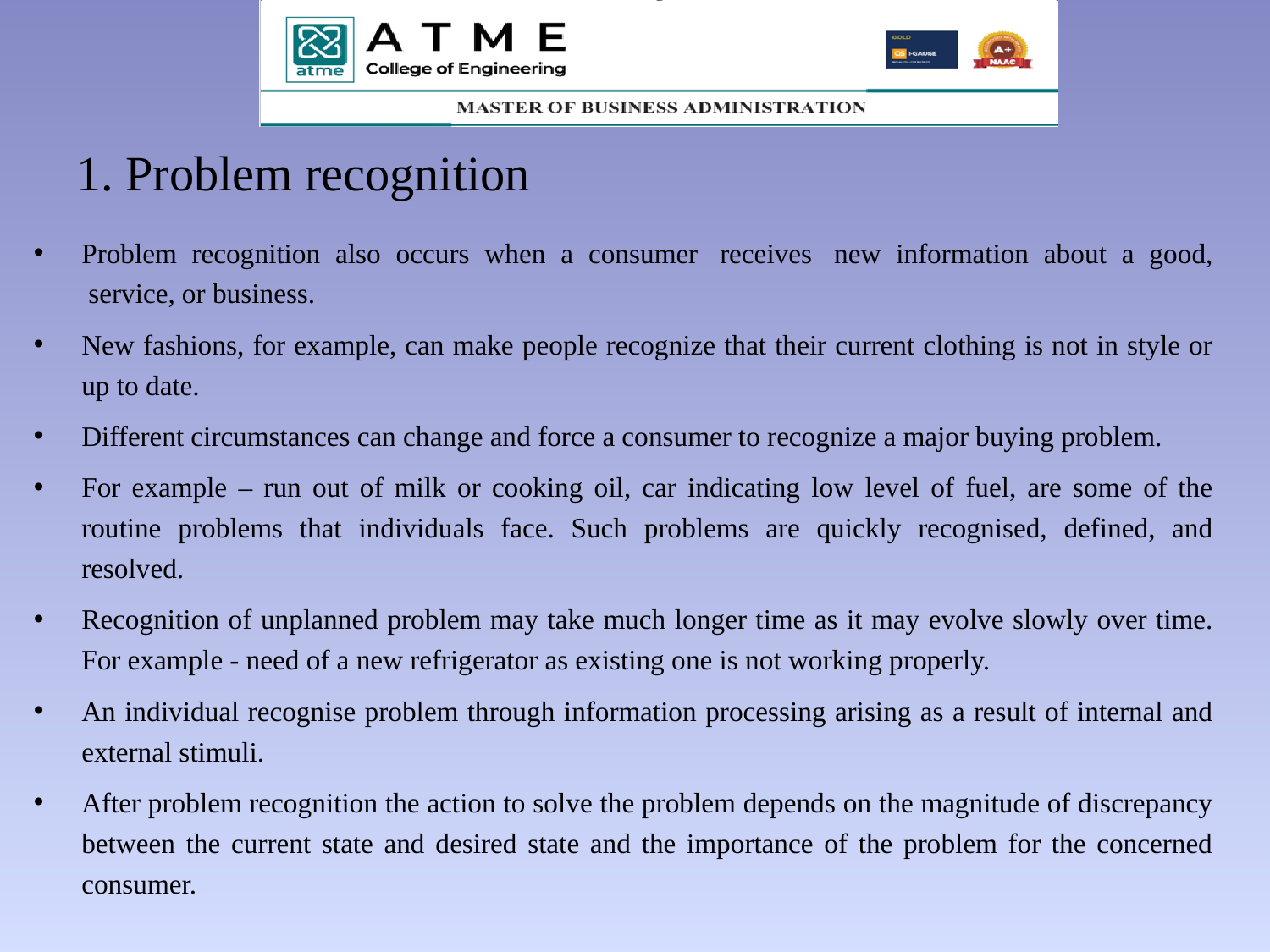

# 1. Problem recognition
Problem recognition also occurs when a consumer  receives  new information about a good,  service, or business.
New fashions, for example, can make people recognize that their current clothing is not in style or up to date.
Different circumstances can change and force a consumer to recognize a major buying problem.
For example – run out of milk or cooking oil, car indicating low level of fuel, are some of the routine problems that individuals face. Such problems are quickly recognised, defined, and resolved.
Recognition of unplanned problem may take much longer time as it may evolve slowly over time. For example - need of a new refrigerator as existing one is not working properly.
An individual recognise problem through information processing arising as a result of internal and external stimuli.
After problem recognition the action to solve the problem depends on the magnitude of discrepancy between the current state and desired state and the importance of the problem for the concerned consumer.